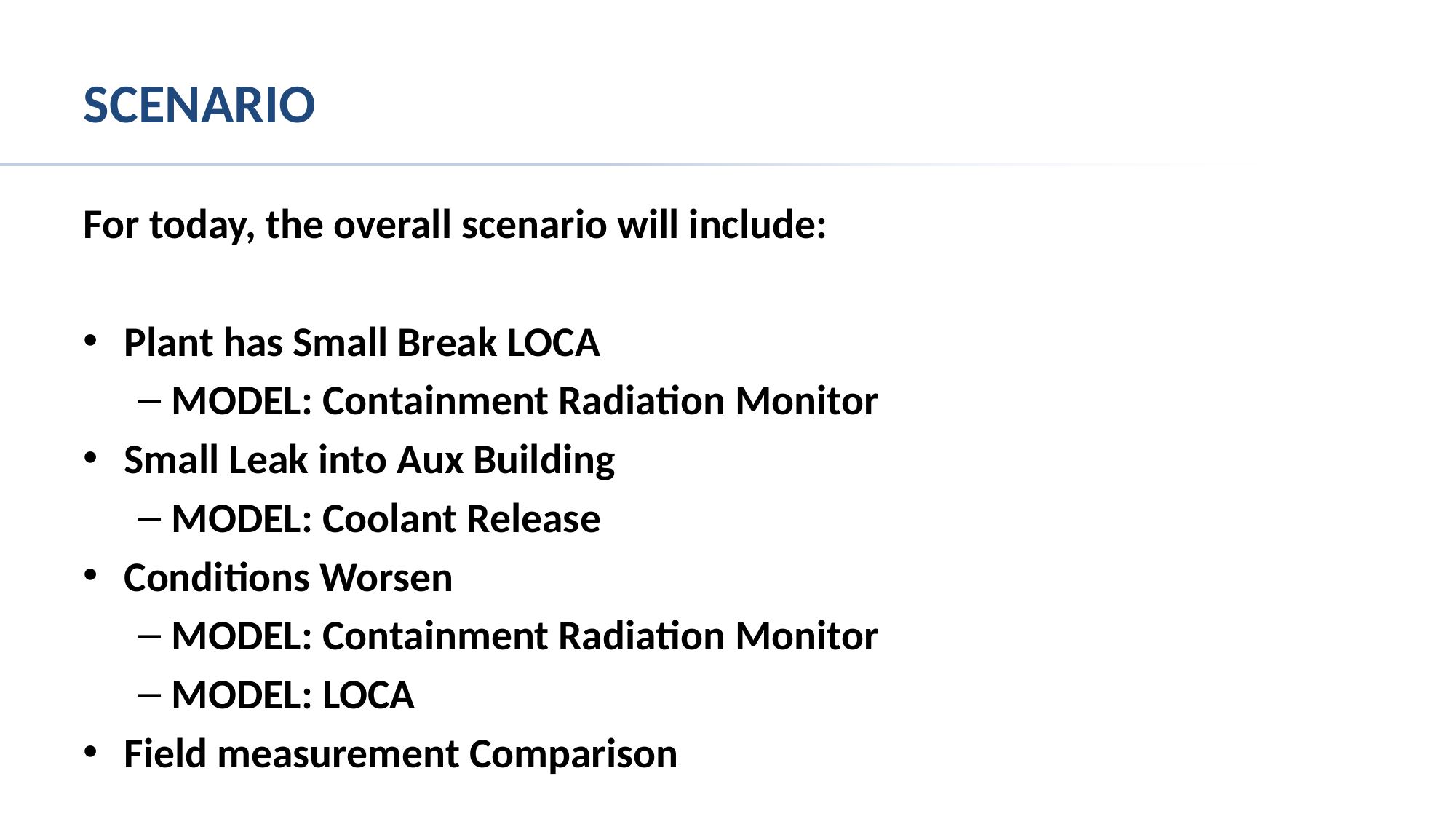

# Scenario
For today, the overall scenario will include:

Plant has Small Break LOCA
MODEL: Containment Radiation Monitor
Small Leak into Aux Building
MODEL: Coolant Release
Conditions Worsen
MODEL: Containment Radiation Monitor
MODEL: LOCA
Field measurement Comparison